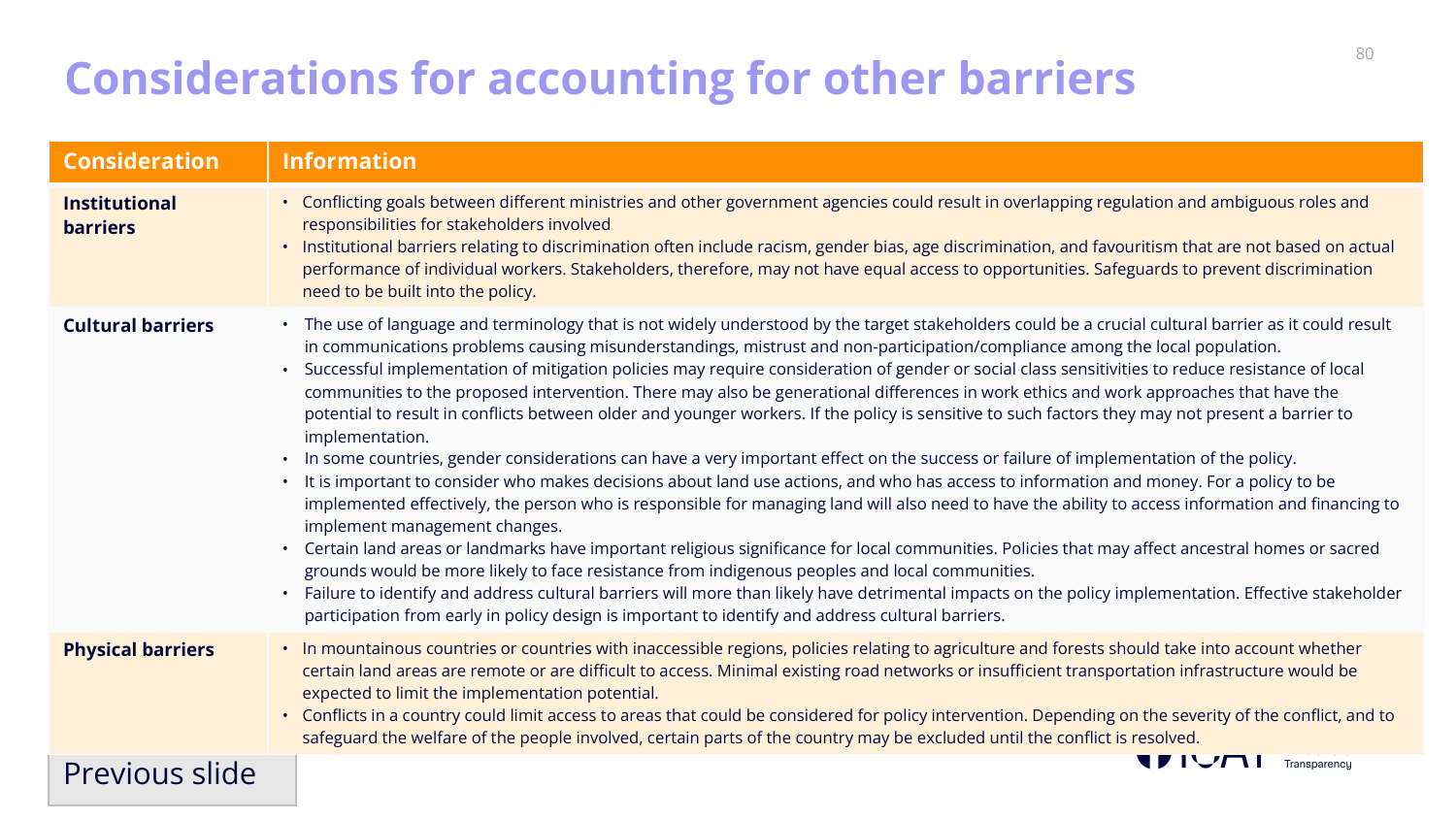

# Considerations for accounting for other barriers
| Consideration | Information |
| --- | --- |
| Institutional barriers | Conflicting goals between different ministries and other government agencies could result in overlapping regulation and ambiguous roles and responsibilities for stakeholders involved Institutional barriers relating to discrimination often include racism, gender bias, age discrimination, and favouritism that are not based on actual performance of individual workers. Stakeholders, therefore, may not have equal access to opportunities. Safeguards to prevent discrimination need to be built into the policy. |
| Cultural barriers | The use of language and terminology that is not widely understood by the target stakeholders could be a crucial cultural barrier as it could result in communications problems causing misunderstandings, mistrust and non-participation/compliance among the local population. Successful implementation of mitigation policies may require consideration of gender or social class sensitivities to reduce resistance of local communities to the proposed intervention. There may also be generational differences in work ethics and work approaches that have the potential to result in conflicts between older and younger workers. If the policy is sensitive to such factors they may not present a barrier to implementation. In some countries, gender considerations can have a very important effect on the success or failure of implementation of the policy. It is important to consider who makes decisions about land use actions, and who has access to information and money. For a policy to be implemented effectively, the person who is responsible for managing land will also need to have the ability to access information and financing to implement management changes. Certain land areas or landmarks have important religious significance for local communities. Policies that may affect ancestral homes or sacred grounds would be more likely to face resistance from indigenous peoples and local communities. Failure to identify and address cultural barriers will more than likely have detrimental impacts on the policy implementation. Effective stakeholder participation from early in policy design is important to identify and address cultural barriers. |
| Physical barriers | In mountainous countries or countries with inaccessible regions, policies relating to agriculture and forests should take into account whether certain land areas are remote or are difficult to access. Minimal existing road networks or insufficient transportation infrastructure would be expected to limit the implementation potential. Conflicts in a country could limit access to areas that could be considered for policy intervention. Depending on the severity of the conflict, and to safeguard the welfare of the people involved, certain parts of the country may be excluded until the conflict is resolved. |
Previous slide